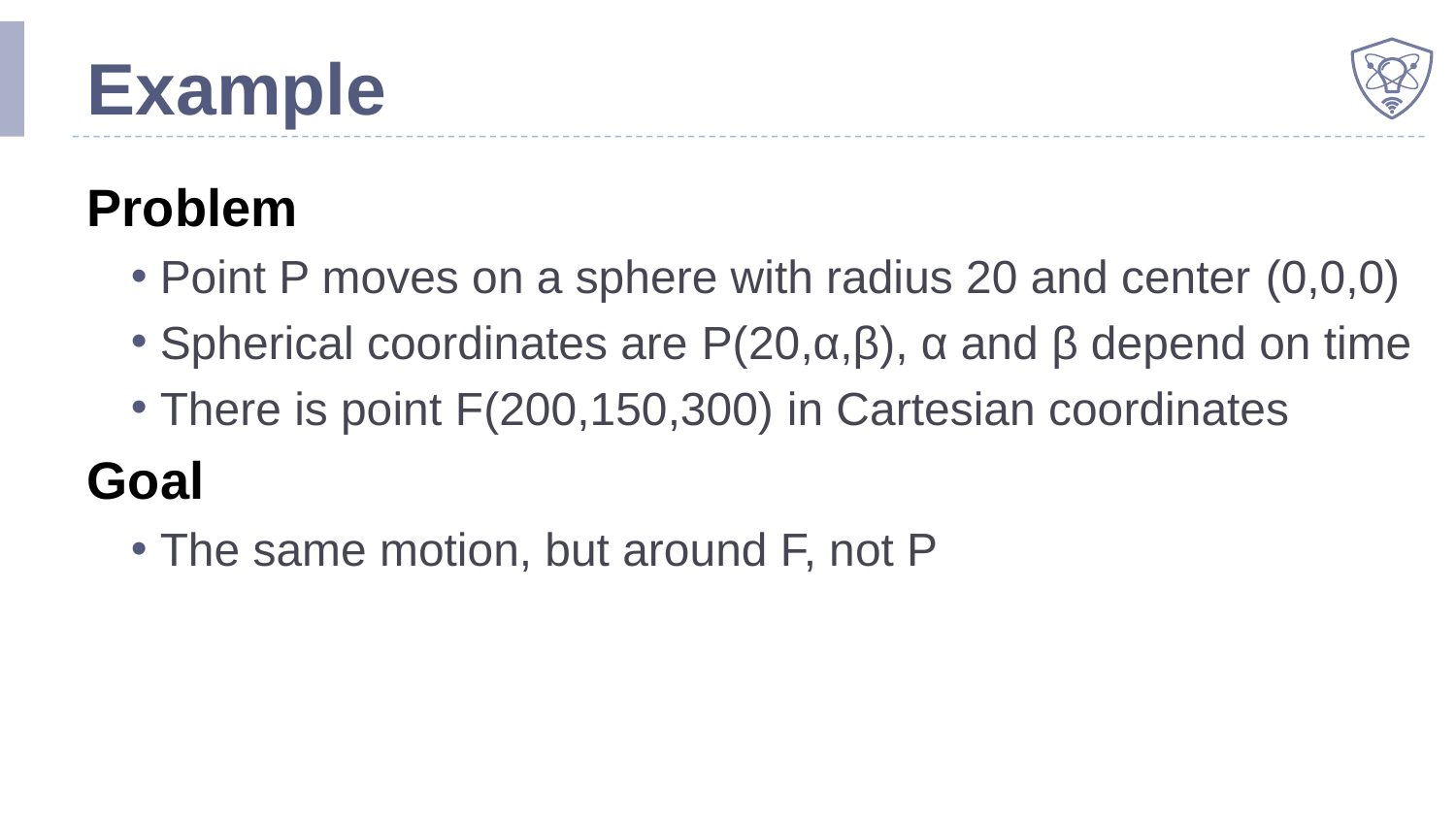

# Example
Problem
Point P moves on a sphere with radius 20 and center (0,0,0)
Spherical coordinates are P(20,α,β), α and β depend on time
There is point F(200,150,300) in Cartesian coordinates
Goal
The same motion, but around F, not P